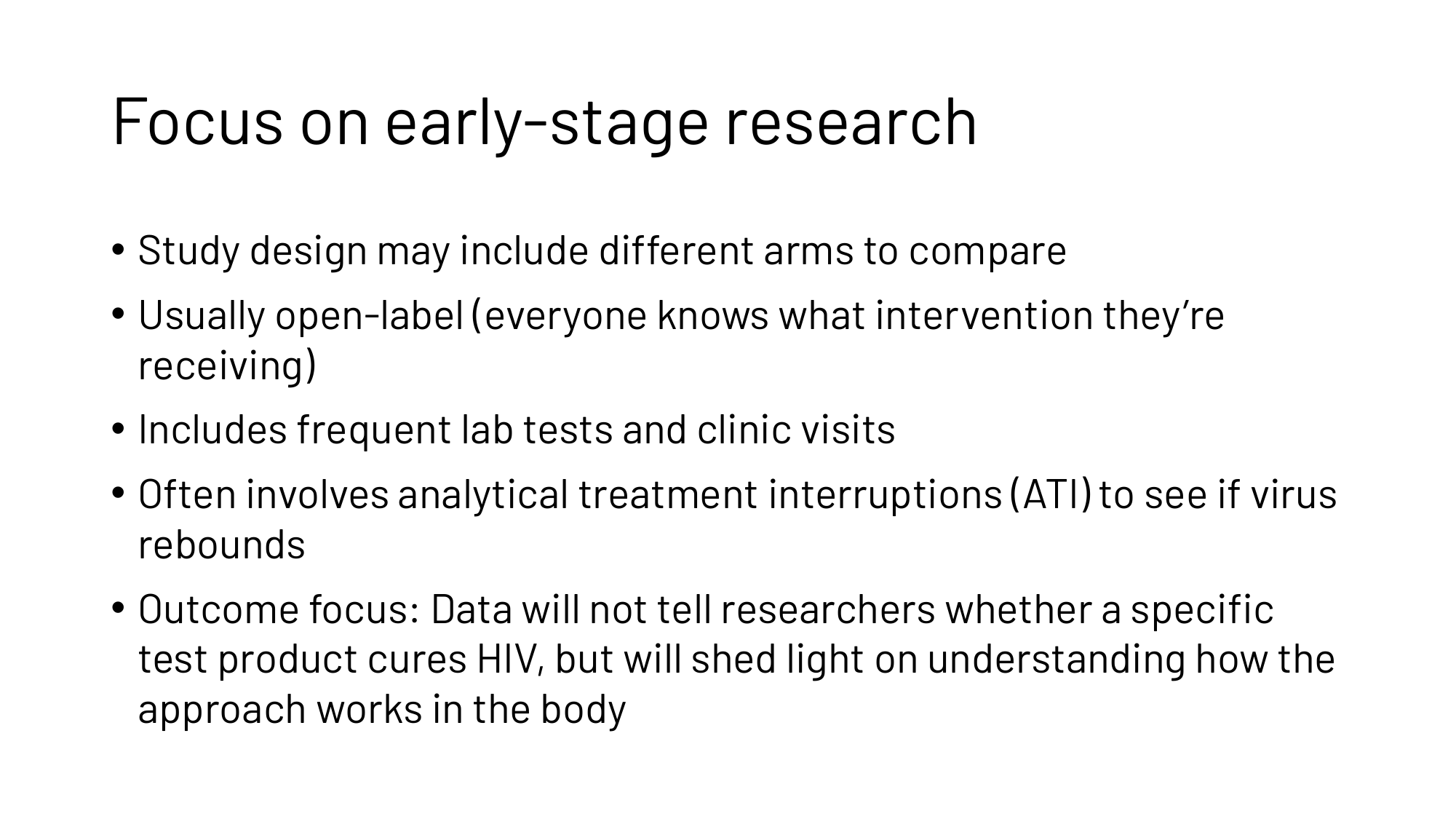

# Focus on early-stage research
Study design may include different arms to compare
Usually open-label (everyone knows what intervention they’re receiving)
Includes frequent lab tests and clinic visits
Often involves analytical treatment interruptions (ATI) to see if virus rebounds
Outcome focus: Data will not tell researchers whether a specific test product cures HIV, but will shed light on understanding how the approach works in the body